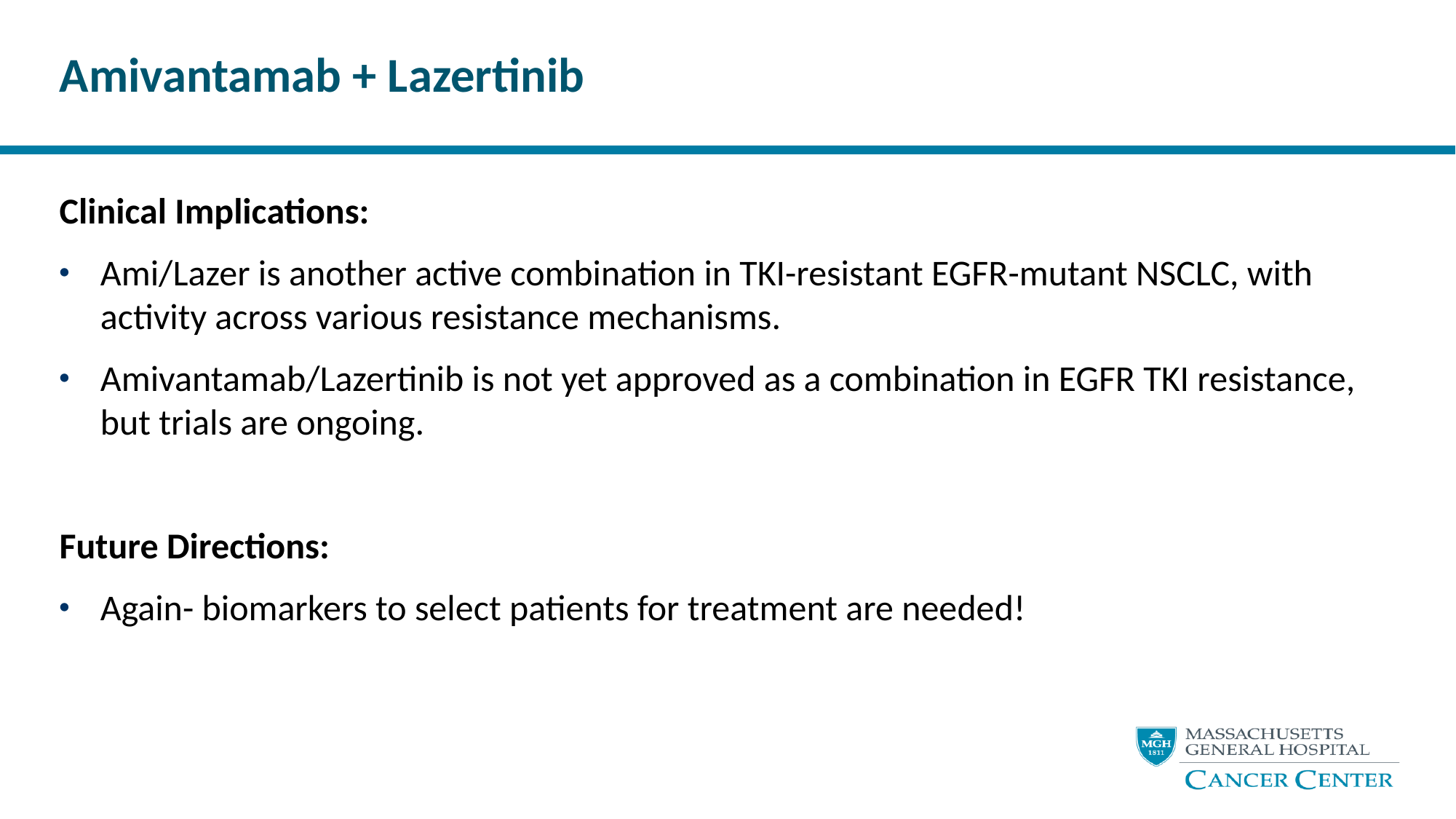

# Amivantamab + Lazertinib
Clinical Implications:
Ami/Lazer is another active combination in TKI-resistant EGFR-mutant NSCLC, with activity across various resistance mechanisms.
Amivantamab/Lazertinib is not yet approved as a combination in EGFR TKI resistance, but trials are ongoing.

Future Directions:
Again- biomarkers to select patients for treatment are needed!